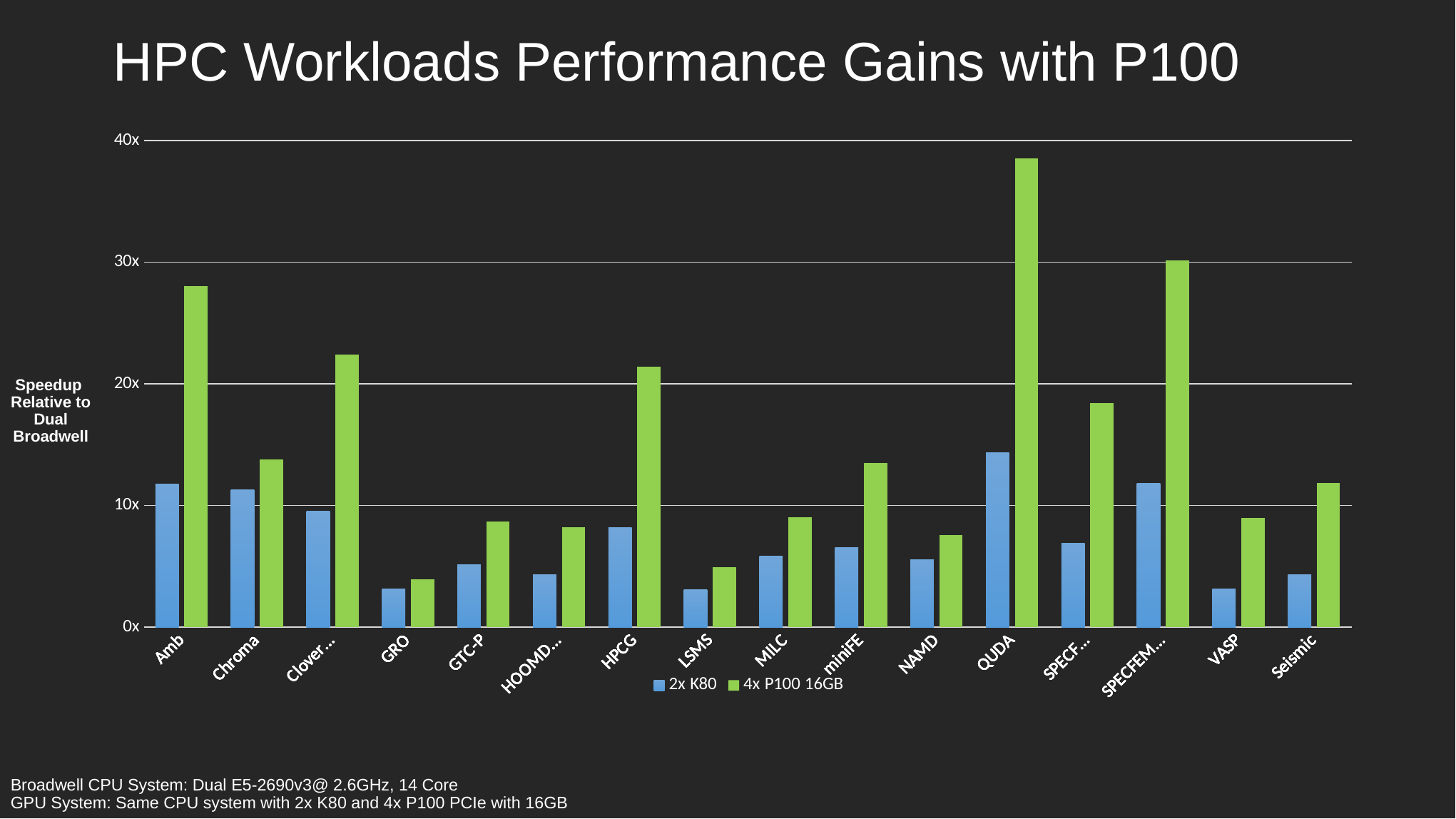

# HPC Workloads Performance Gains with P100

### Chart

| Category | 2x K80 | 4x P100 16GB |
|---|---|---|
| AmberMD | 11.77458922894425 | 28.02209700307524 |
| Chroma | 11.28 | 13.7884158616344 |
| CloverLeaf | 9.53505046251232 | 22.40901004559323 |
| GROMACS | 3.16390041493776 | 3.929460580912863 |
| GTC-P | 5.167562986125758 | 8.708387029498681 |
| HOOMD-Blue | 4.324317524216883 | 8.198221998574244 |
| HPCG | 8.19853011358213 | 21.40542776240018 |
| LSMS | 3.076911562125671 | 4.952187153675972 |
| MILC | 5.87244920165893 | 9.067373906609594 |
| miniFE | 6.559747474844328 | 13.48141900546651 |
| NAMD | 5.54483941338103 | 7.607293148679745 |
| QUDA | 14.3217489415098 | 38.54247631821673 |
| SPECFEM3D | 6.909302555246666 | 18.4483978625073 |
| SPECFEM3D Globe | 11.83227285544781 | 30.14305720016144 |
| VASP | 3.132497428288354 | 8.959351583163317 |
| Seismic | 4.345220913107512 | 11.8410530191458 |
Speedup  Relative to
Dual Broadwell
Broadwell CPU System: Dual E5-2690v3@ 2.6GHz, 14 Core
GPU System: Same CPU system with 2x K80 and 4x P100 PCIe with 16GB